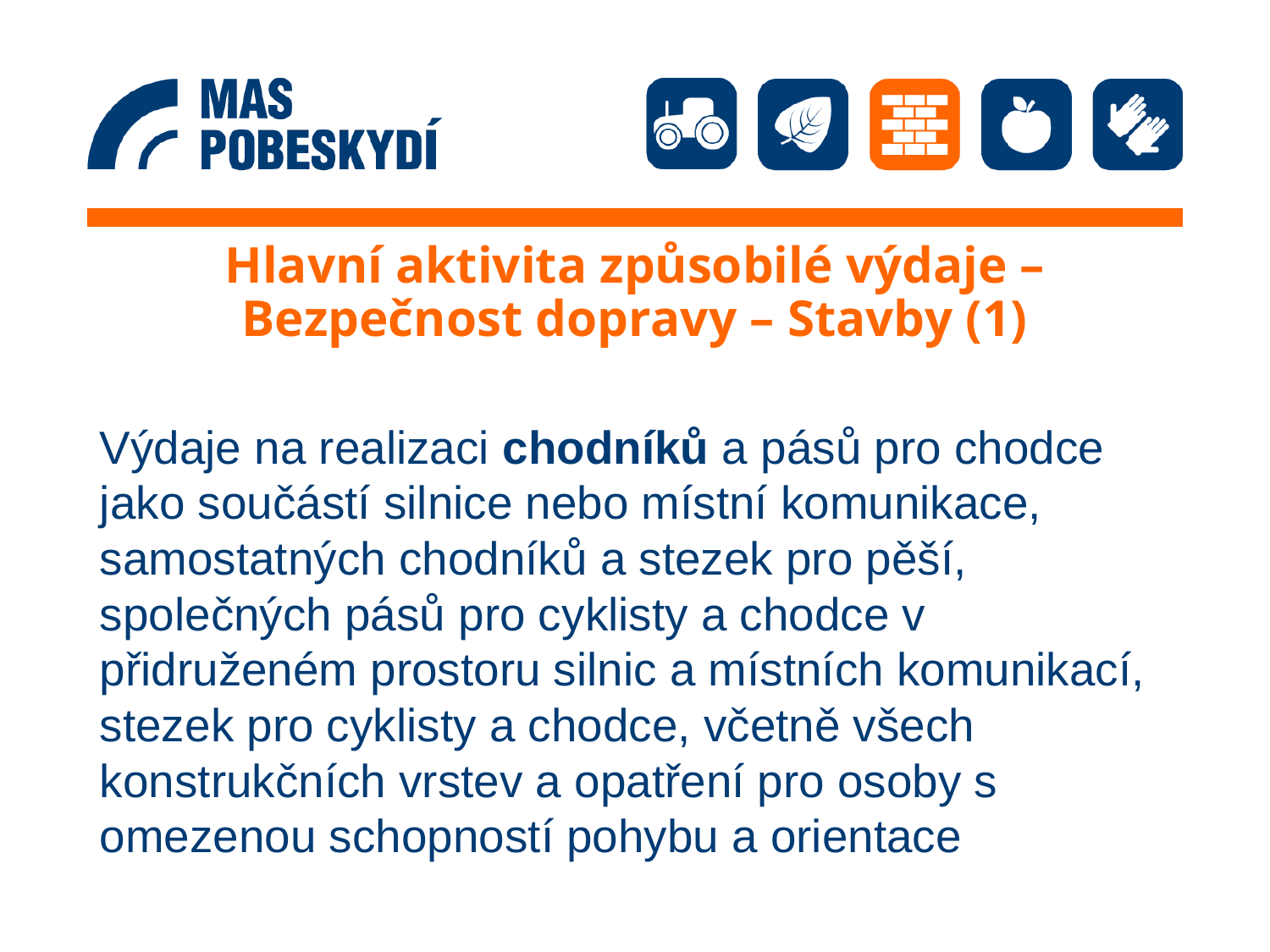

# Hlavní aktivita způsobilé výdaje – Bezpečnost dopravy – Stavby (1)
Výdaje na realizaci chodníků a pásů pro chodce jako součástí silnice nebo místní komunikace, samostatných chodníků a stezek pro pěší, společných pásů pro cyklisty a chodce v přidruženém prostoru silnic a místních komunikací, stezek pro cyklisty a chodce, včetně všech konstrukčních vrstev a opatření pro osoby s omezenou schopností pohybu a orientace